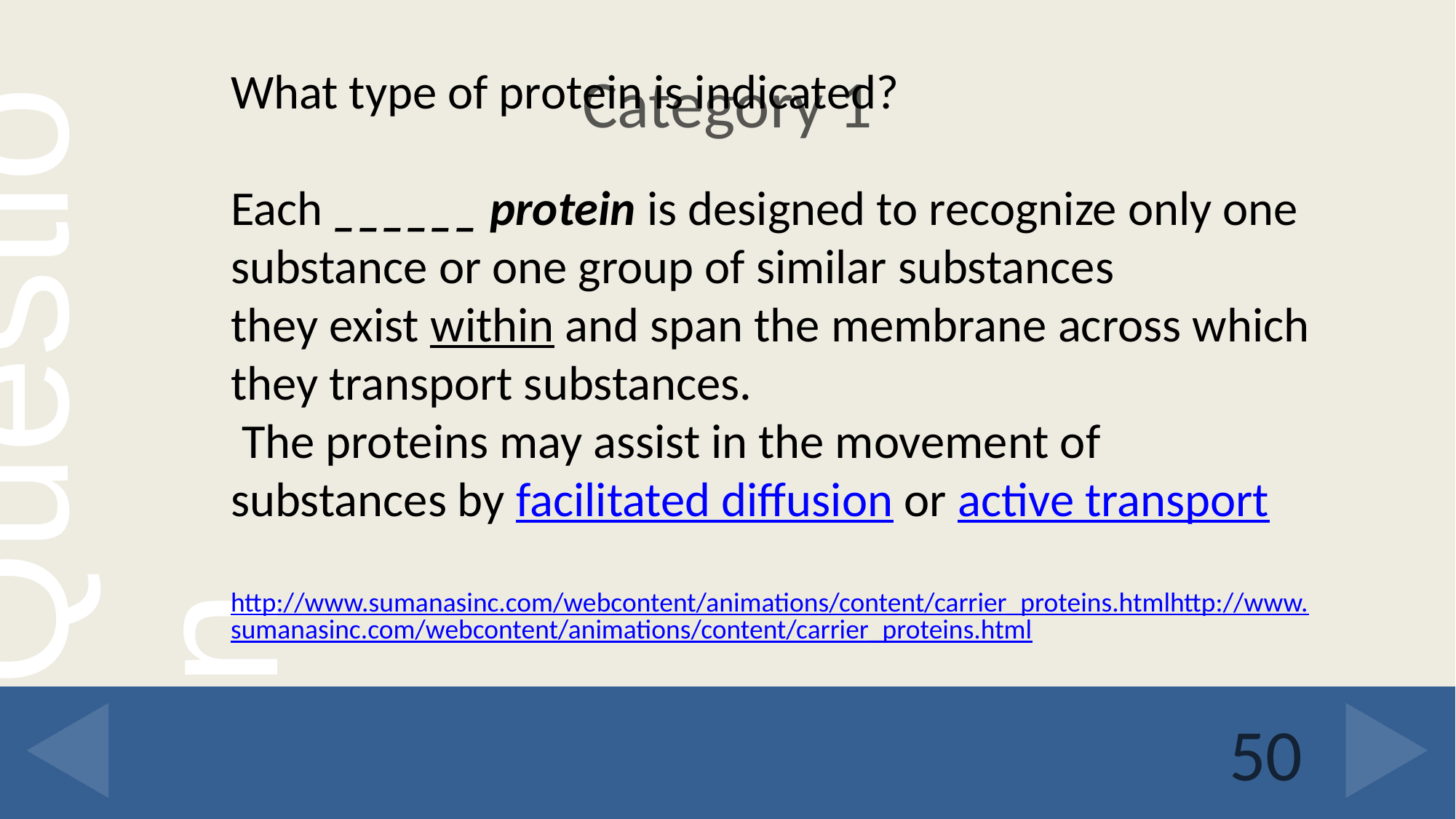

# Category 1
What type of protein is indicated?

Each ______ protein is designed to recognize only one substance or one group of similar substances
they exist within and span the membrane across which they transport substances.
 The proteins may assist in the movement of substances by facilitated diffusion or active transport

http://www.sumanasinc.com/webcontent/animations/content/carrier_proteins.htmlhttp://www.sumanasinc.com/webcontent/animations/content/carrier_proteins.html
50